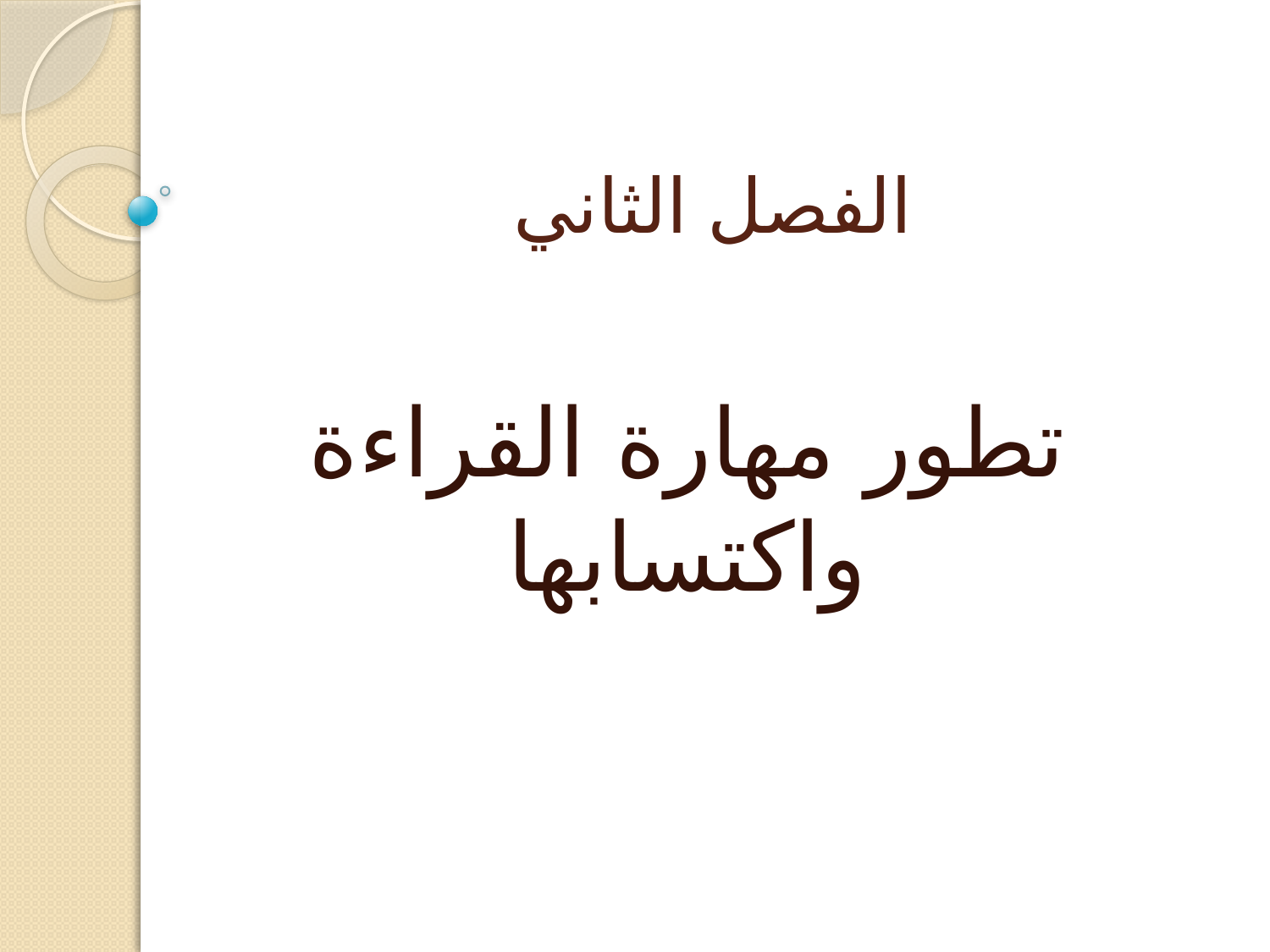

# الفصل الثاني

تطور مهارة القراءة واكتسابها